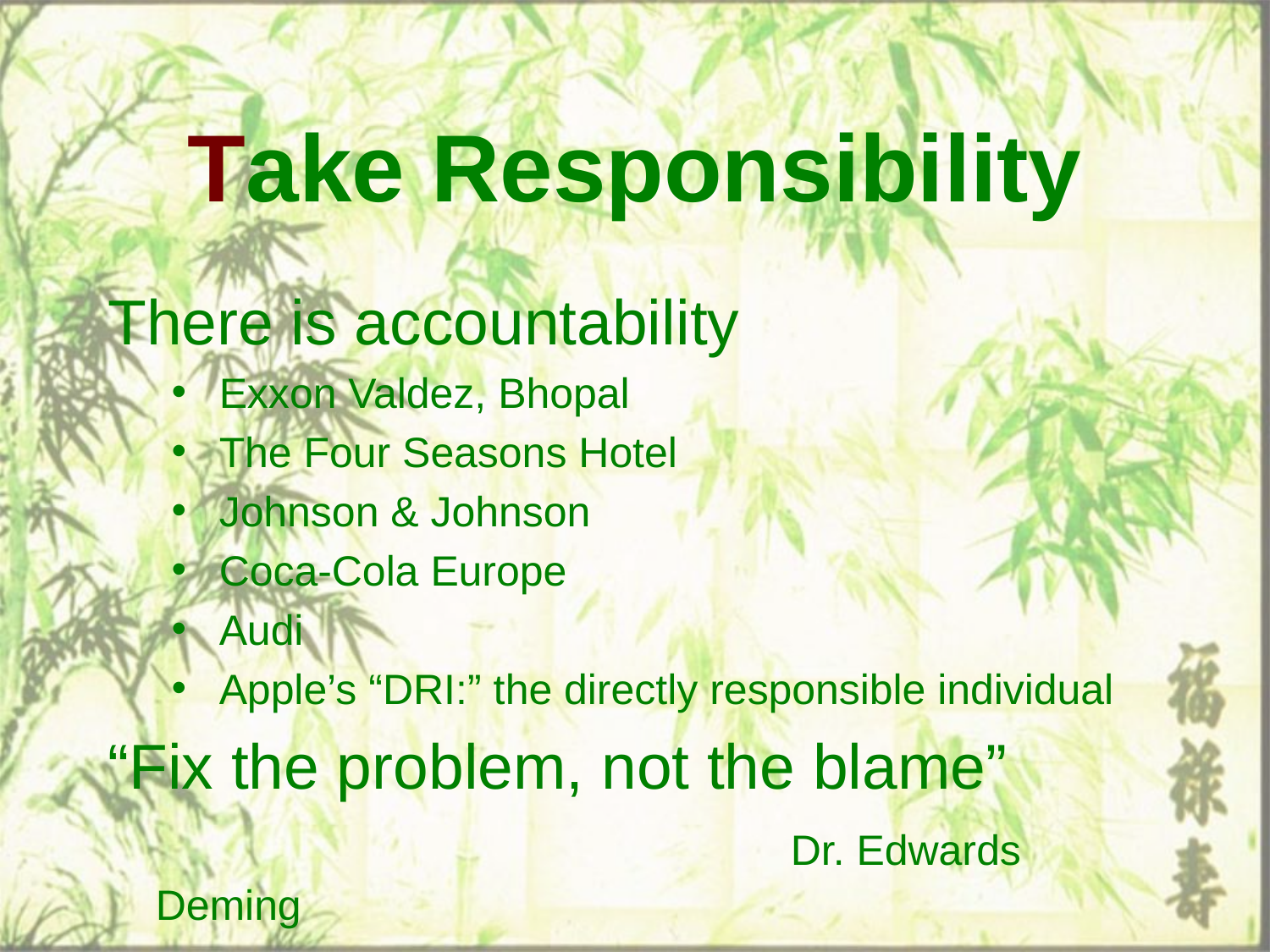

# Take Responsibility
There is accountability
Exxon Valdez, Bhopal
The Four Seasons Hotel
Johnson & Johnson
Coca-Cola Europe
Audi
Apple’s “DRI:” the directly responsible individual
“Fix the problem, not the blame”
					Dr. Edwards Deming